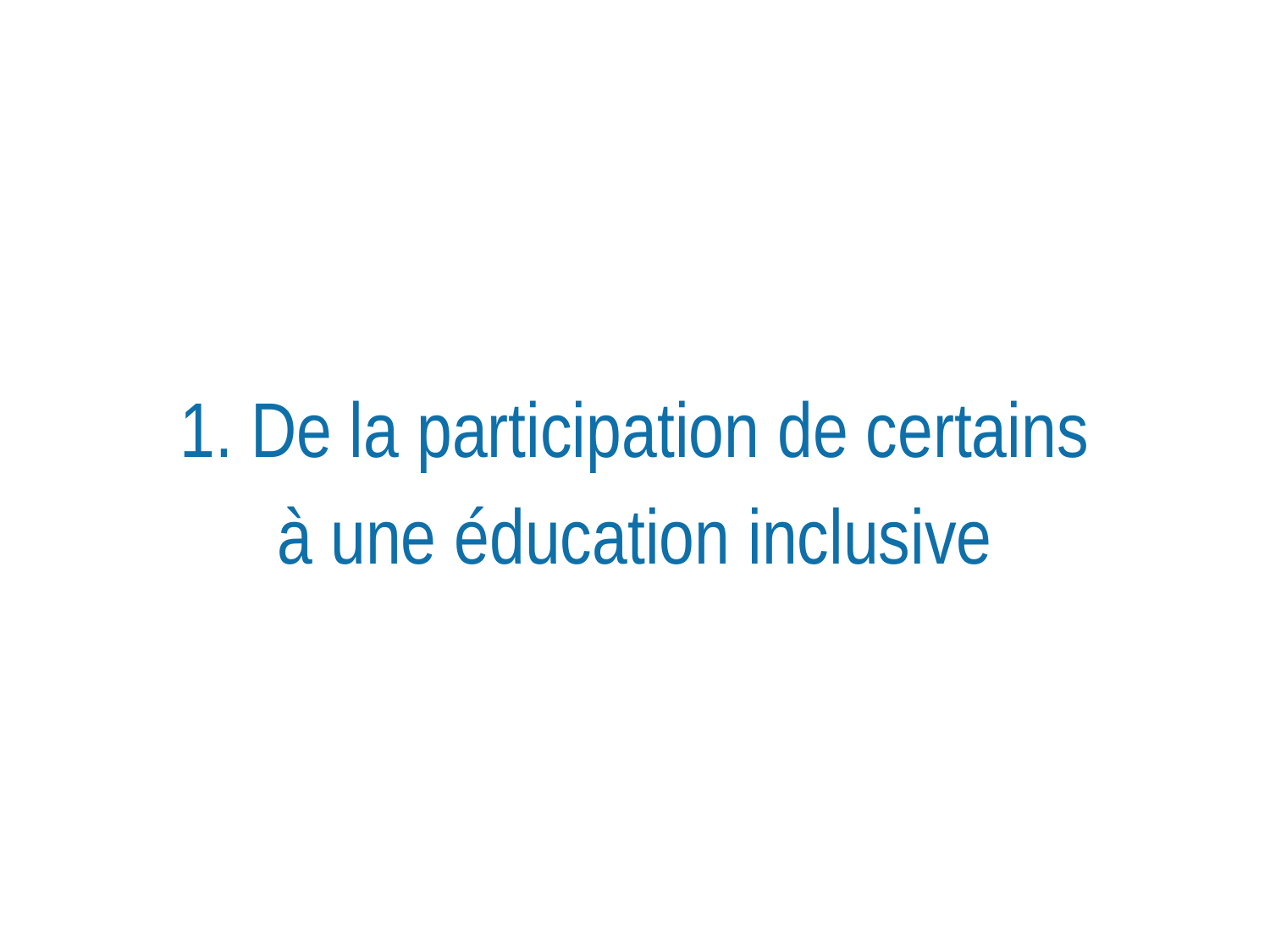

# 1. De la participation de certains à une éducation inclusive